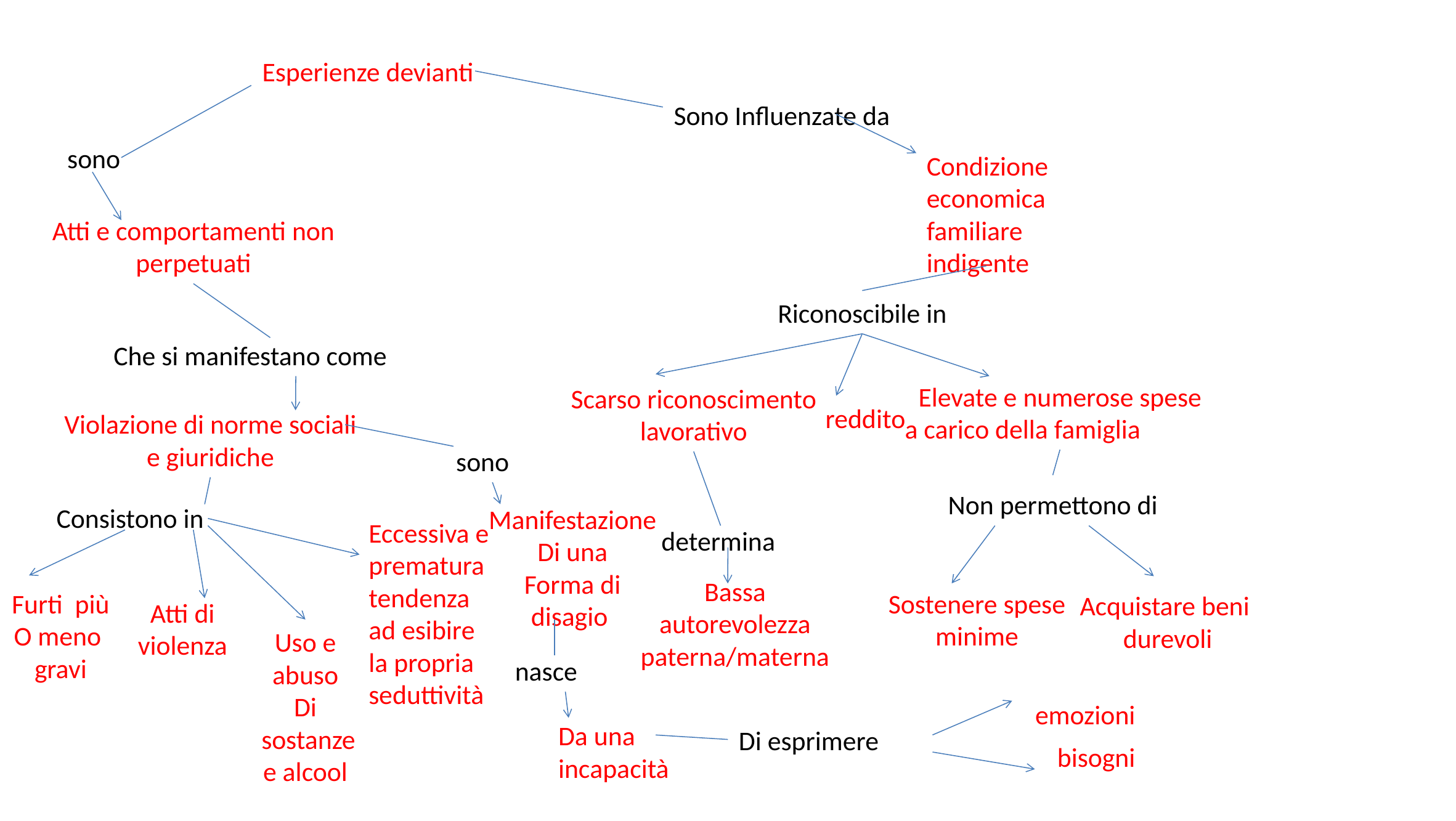

Esperienze devianti
Sono Influenzate da
sono
Condizione economica familiare indigente
Atti e comportamenti non perpetuati
Riconoscibile in

Che si manifestano come
Elevate e numerose spese
a carico della famiglia
Scarso riconoscimento lavorativo
reddito
Violazione di norme sociali e giuridiche
 sono
Non permettono di
Consistono in
Manifestazione
Di una
Forma di disagio
Eccessiva e prematura tendenza ad esibire la propria seduttività
determina
Bassa autorevolezza paterna/materna
Sostenere spese minime
Furti  più
O meno
gravi
Acquistare beni
 durevoli
Atti di violenza
Uso e abuso
Di
 sostanze e alcool
nasce
emozioni
Da una incapacità
Di esprimere
bisogni